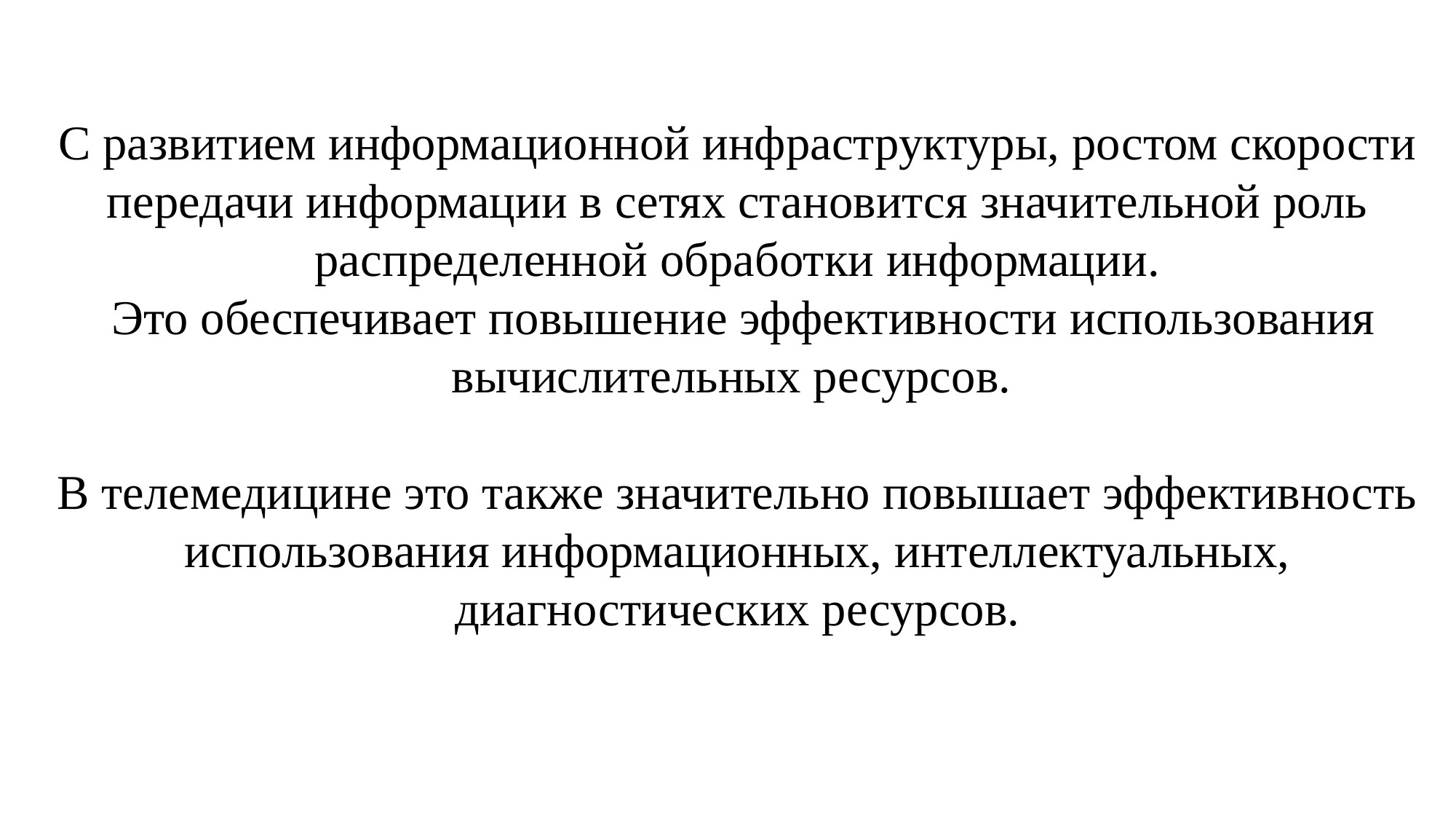

#
С развитием информационной инфраструктуры, ростом скорости передачи информации в сетях становится значительной роль распределенной обработки информации.
 Это обеспечивает повышение эффективности использования вычислительных ресурсов.

В телемедицине это также значительно повышает эффективность использования информационных, интеллектуальных, диагностических ресурсов.